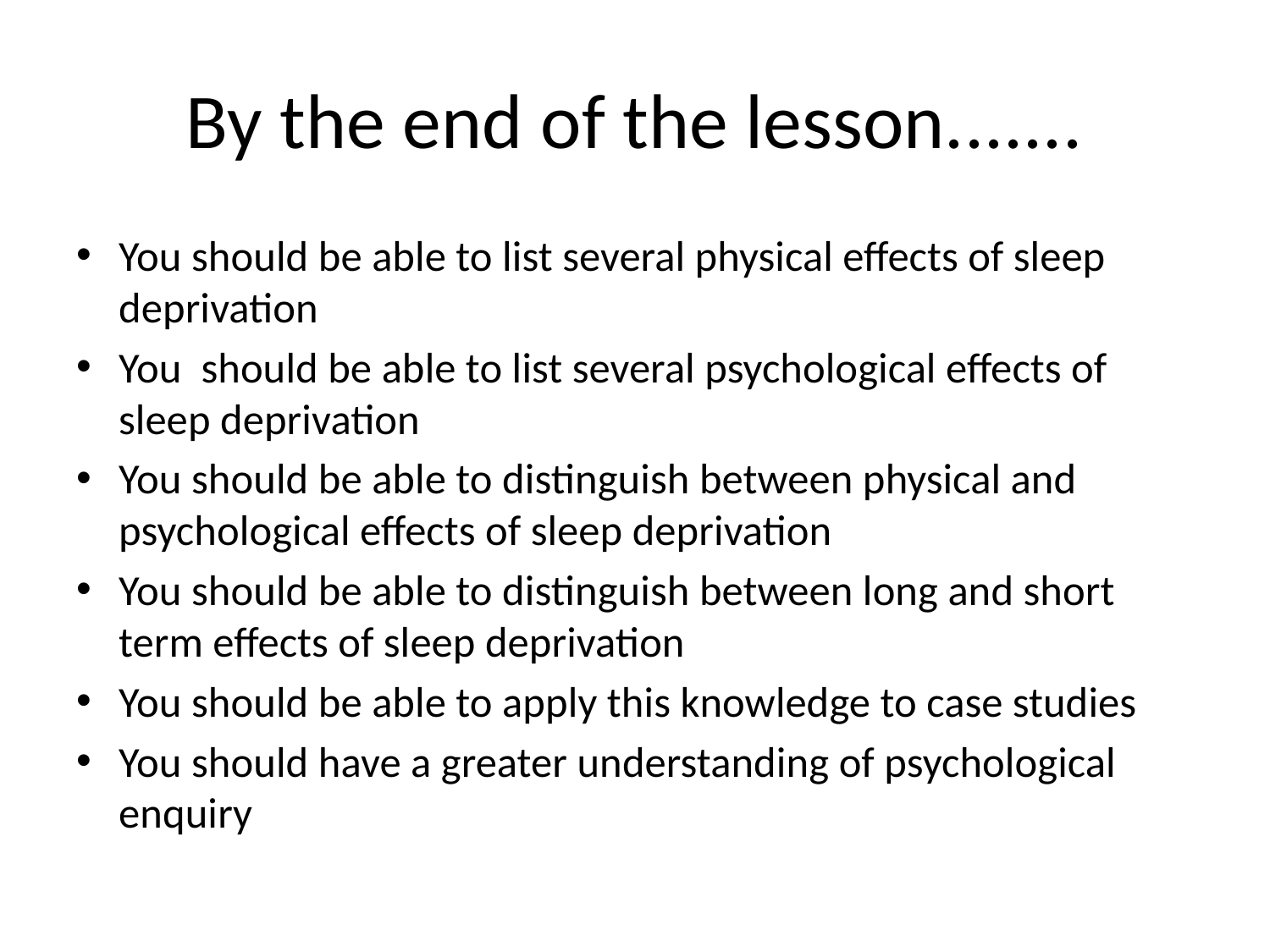

# By the end of the lesson.......
You should be able to list several physical effects of sleep deprivation
You  should be able to list several psychological effects of sleep deprivation
You should be able to distinguish between physical and psychological effects of sleep deprivation
You should be able to distinguish between long and short term effects of sleep deprivation
You should be able to apply this knowledge to case studies
You should have a greater understanding of psychological enquiry